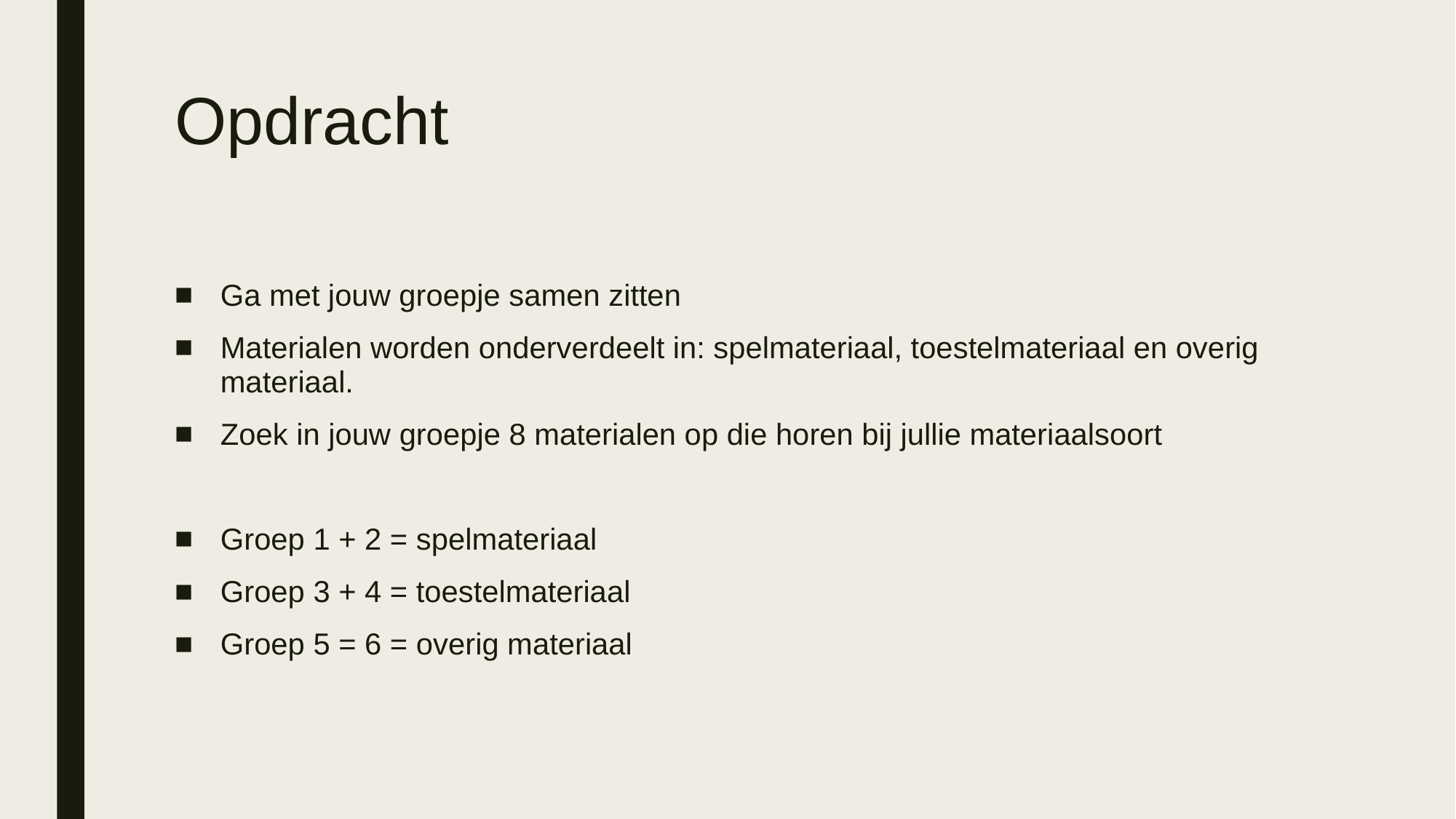

# Opdracht
Ga met jouw groepje samen zitten
Materialen worden onderverdeelt in: spelmateriaal, toestelmateriaal en overig materiaal.
Zoek in jouw groepje 8 materialen op die horen bij jullie materiaalsoort

Groep 1 + 2 = spelmateriaal
Groep 3 + 4 = toestelmateriaal
Groep 5 = 6 = overig materiaal